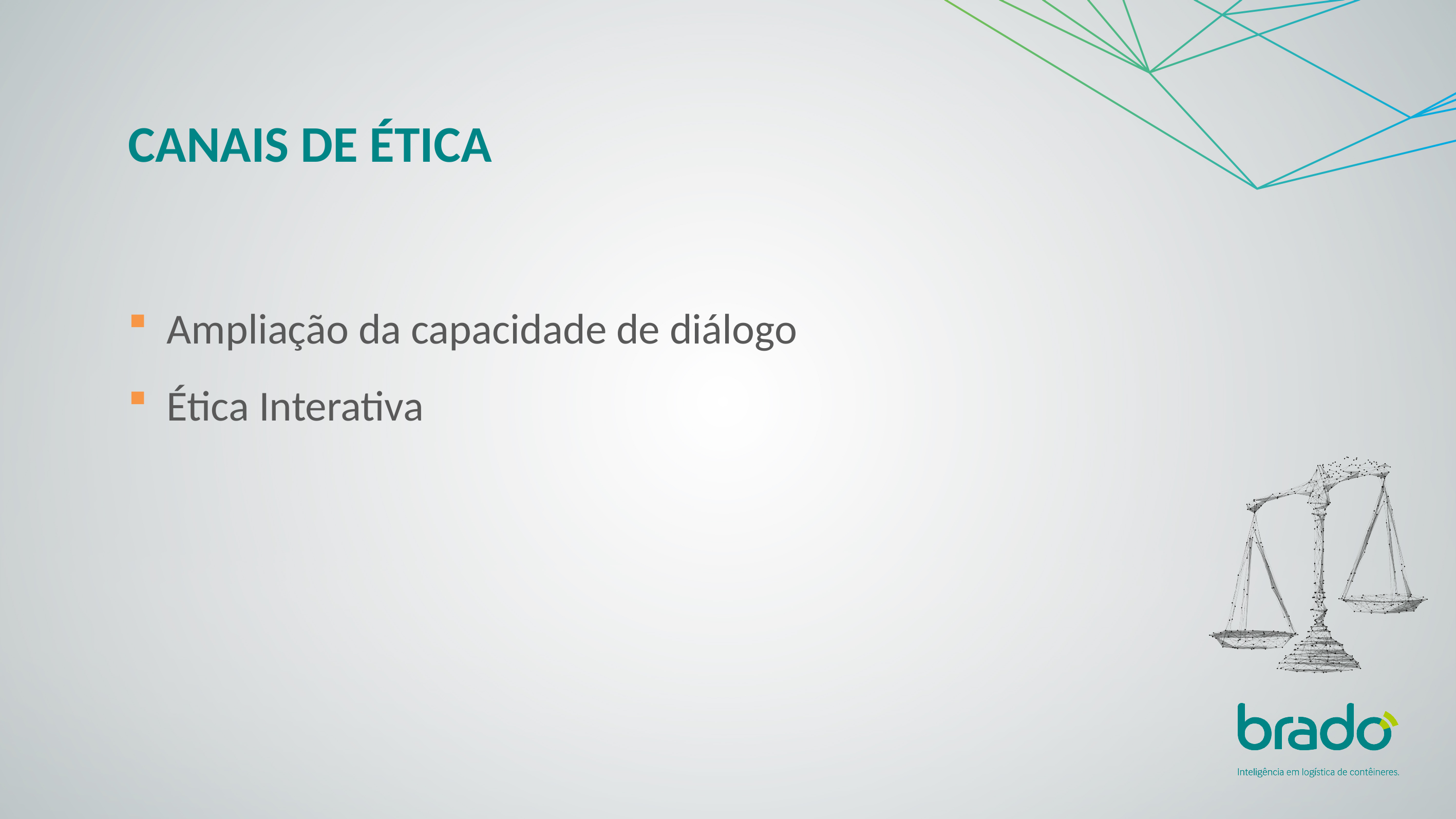

CANAIS DE ÉTICA
Ampliação da capacidade de diálogo
Ética Interativa